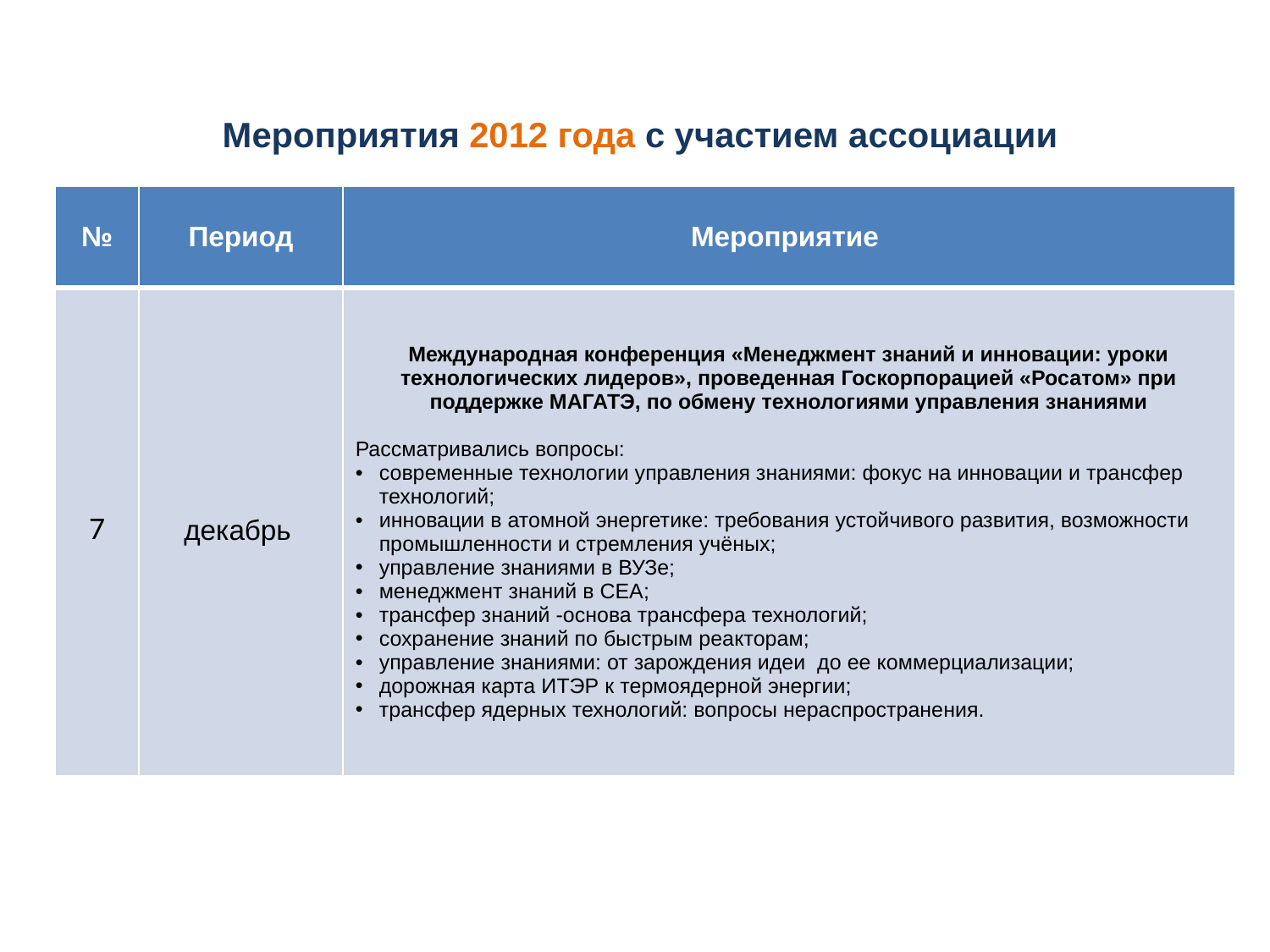

Мероприятия 2012 года с участием ассоциации
| № | Период | Мероприятие |
| --- | --- | --- |
| 7 | декабрь | Международная конференция «Менеджмент знаний и инновации: уроки технологических лидеров», проведенная Госкорпорацией «Росатом» при поддержке МАГАТЭ, по обмену технологиями управления знаниями Рассматривались вопросы: современные технологии управления знаниями: фокус на инновации и трансфер технологий; инновации в атомной энергетике: требования устойчивого развития, возможности промышленности и стремления учёных; управление знаниями в ВУЗе; менеджмент знаний в CEA; трансфер знаний -основа трансфера технологий; сохранение знаний по быстрым реакторам; управление знаниями: от зарождения идеи до ее коммерциализации; дорожная карта ИТЭР к термоядерной энергии; трансфер ядерных технологий: вопросы нераспространения. |